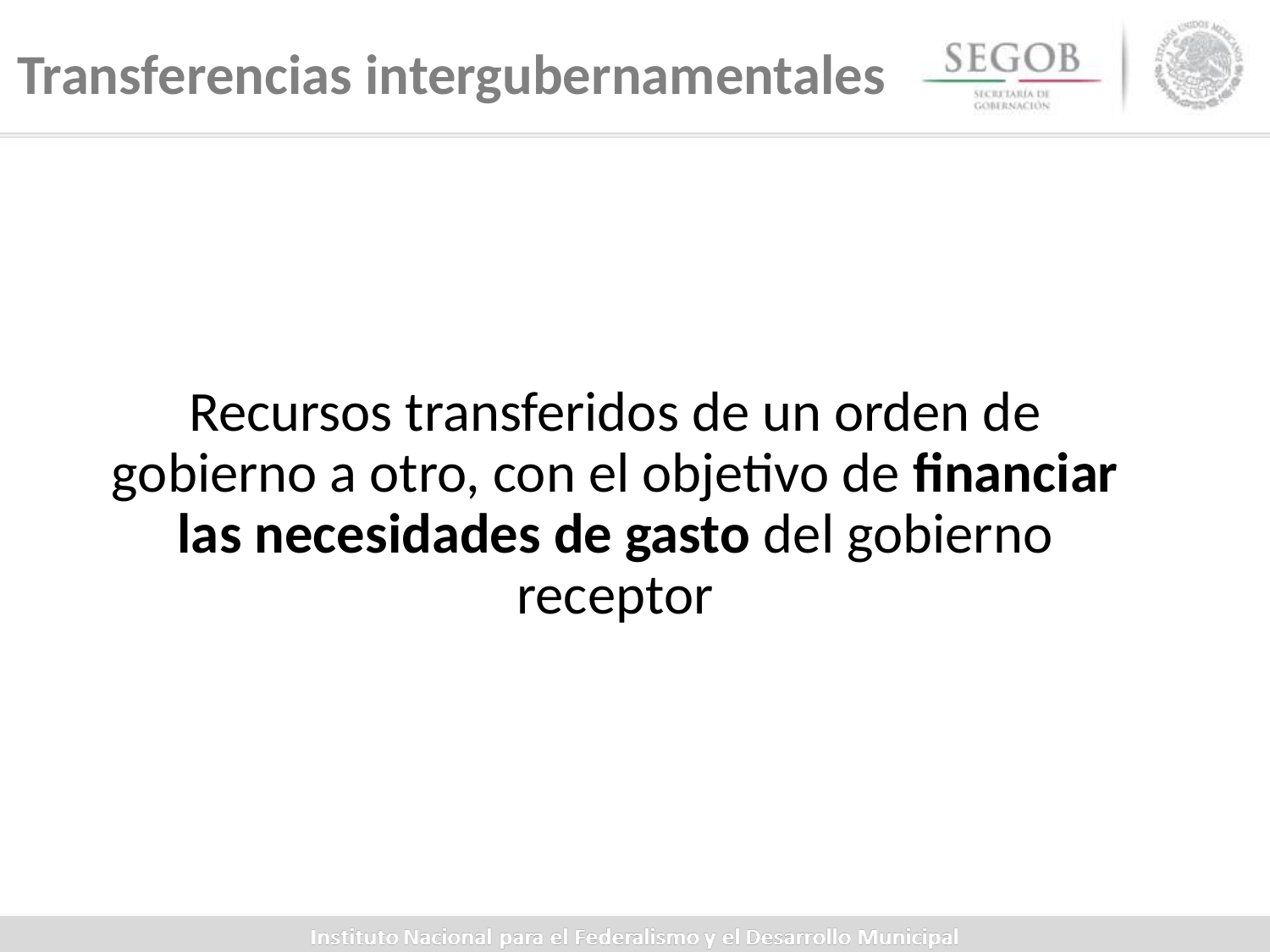

# Transferencias intergubernamentales
Recursos transferidos de un orden de gobierno a otro, con el objetivo de financiar las necesidades de gasto del gobierno receptor